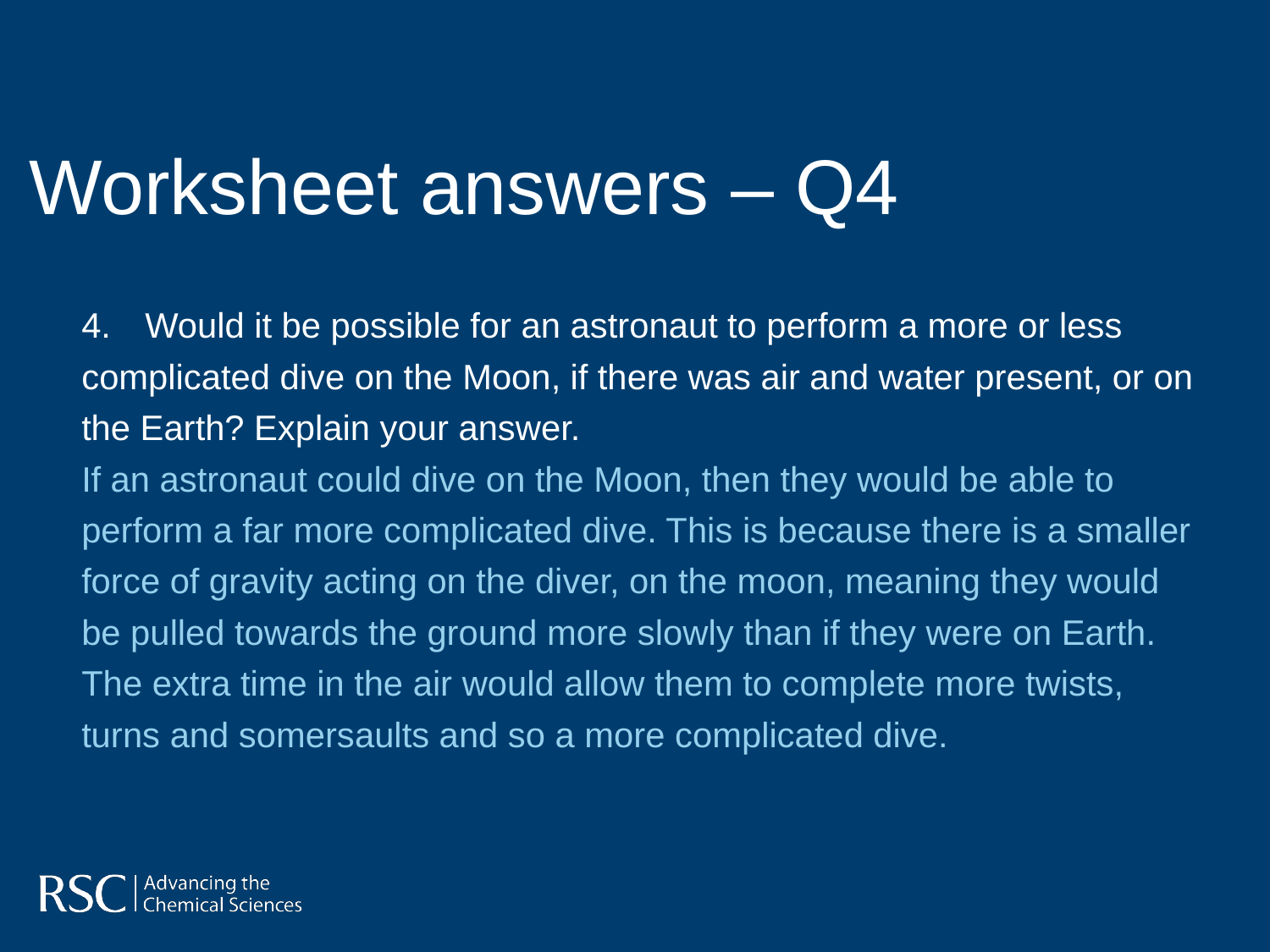

Worksheet answers – Q4

Would it be possible for an astronaut to perform a more or less
complicated dive on the Moon, if there was air and water present, or on
the Earth? Explain your answer.
If an astronaut could dive on the Moon, then they would be able to
perform a far more complicated dive. This is because there is a smaller
force of gravity acting on the diver, on the moon, meaning they would
be pulled towards the ground more slowly than if they were on Earth.
The extra time in the air would allow them to complete more twists,
turns and somersaults and so a more complicated dive.